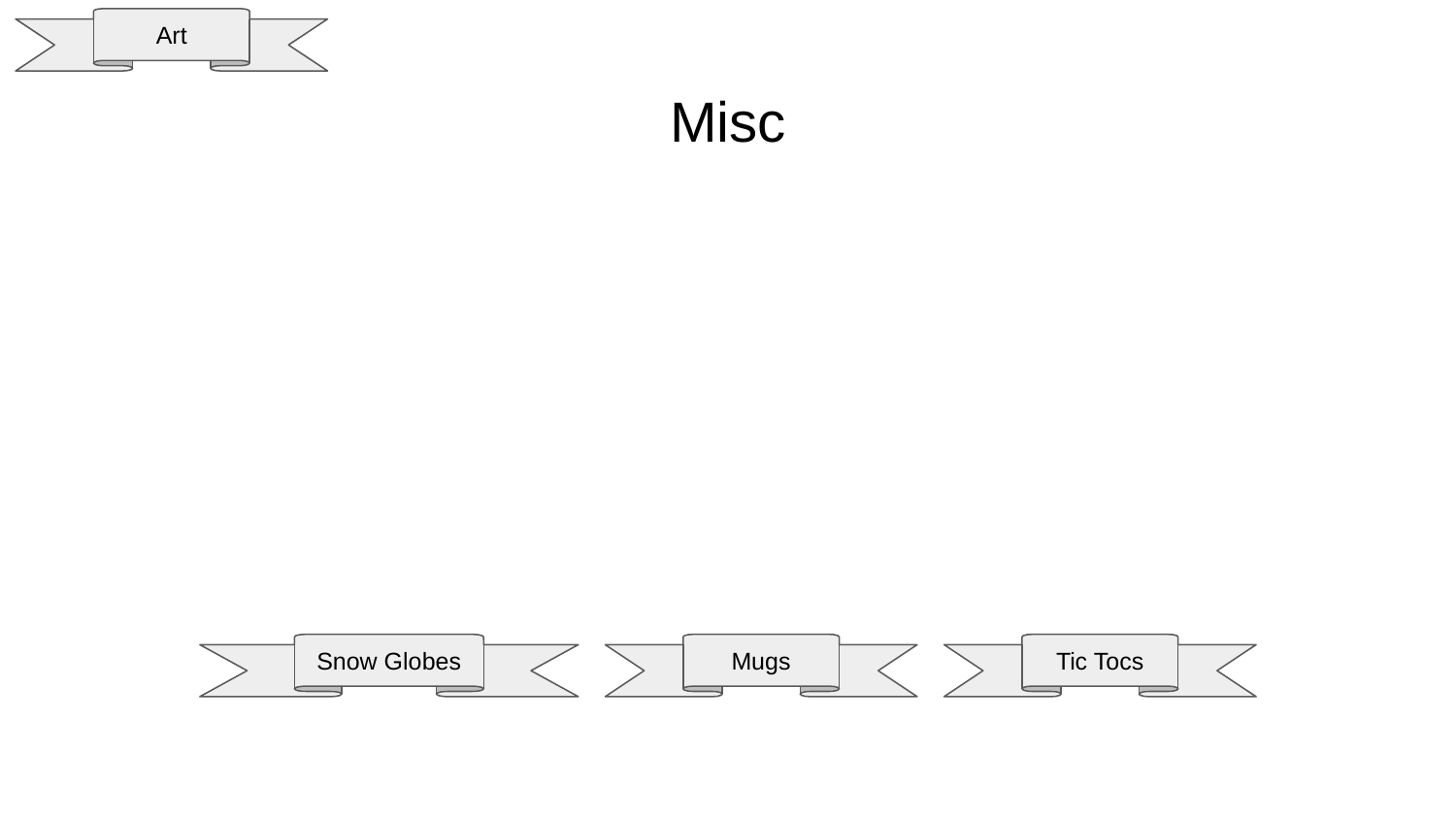

Art
# Misc

Snow Globes
Mugs
Tic Tocs